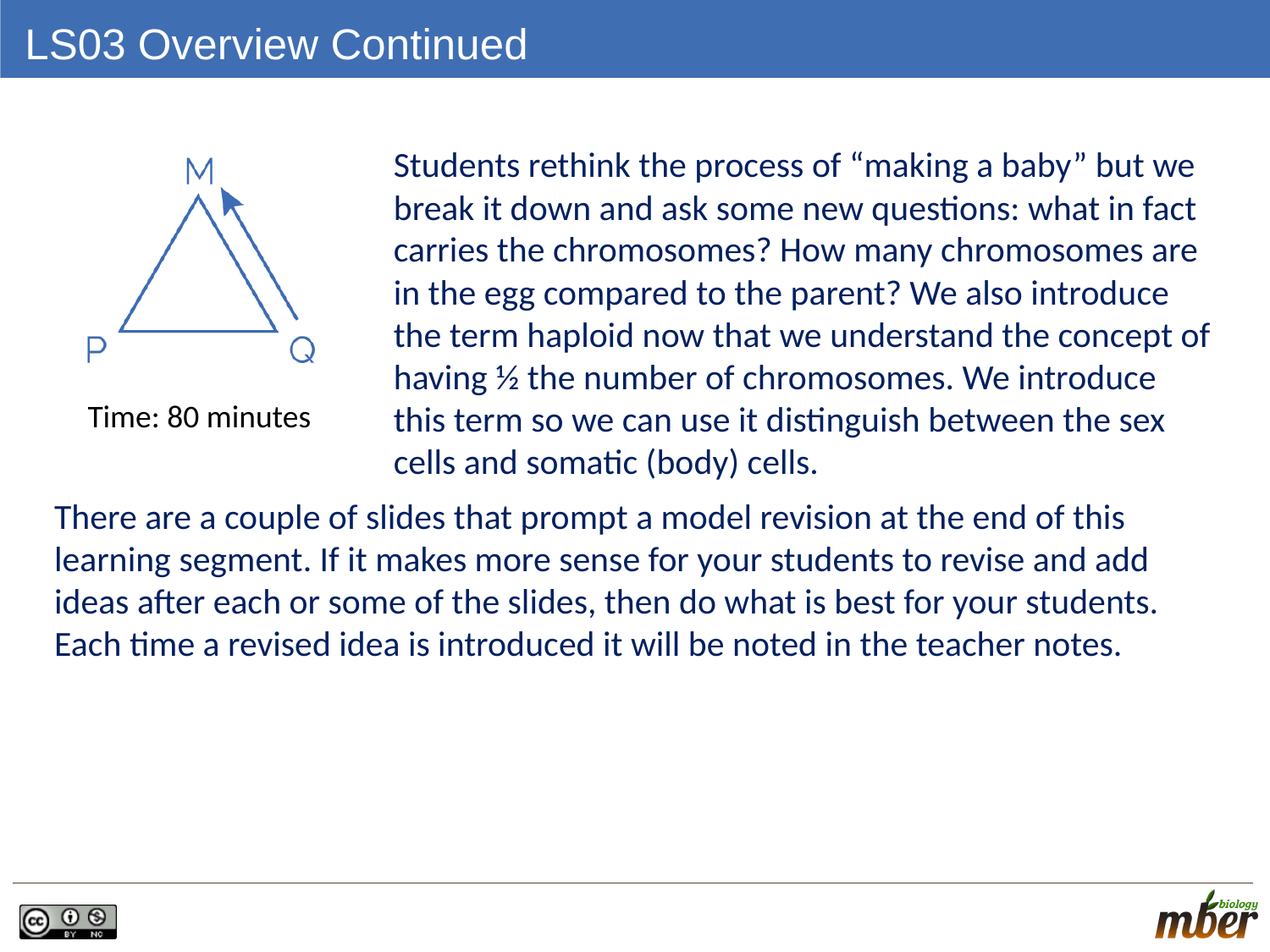

# LS03 Overview Continued
Students rethink the process of “making a baby” but we break it down and ask some new questions: what in fact carries the chromosomes? How many chromosomes are in the egg compared to the parent? We also introduce the term haploid now that we understand the concept of having ½ the number of chromosomes. We introduce this term so we can use it distinguish between the sex cells and somatic (body) cells.

Time: 80 minutes

There are a couple of slides that prompt a model revision at the end of this learning segment. If it makes more sense for your students to revise and add ideas after each or some of the slides, then do what is best for your students. Each time a revised idea is introduced it will be noted in the teacher notes.